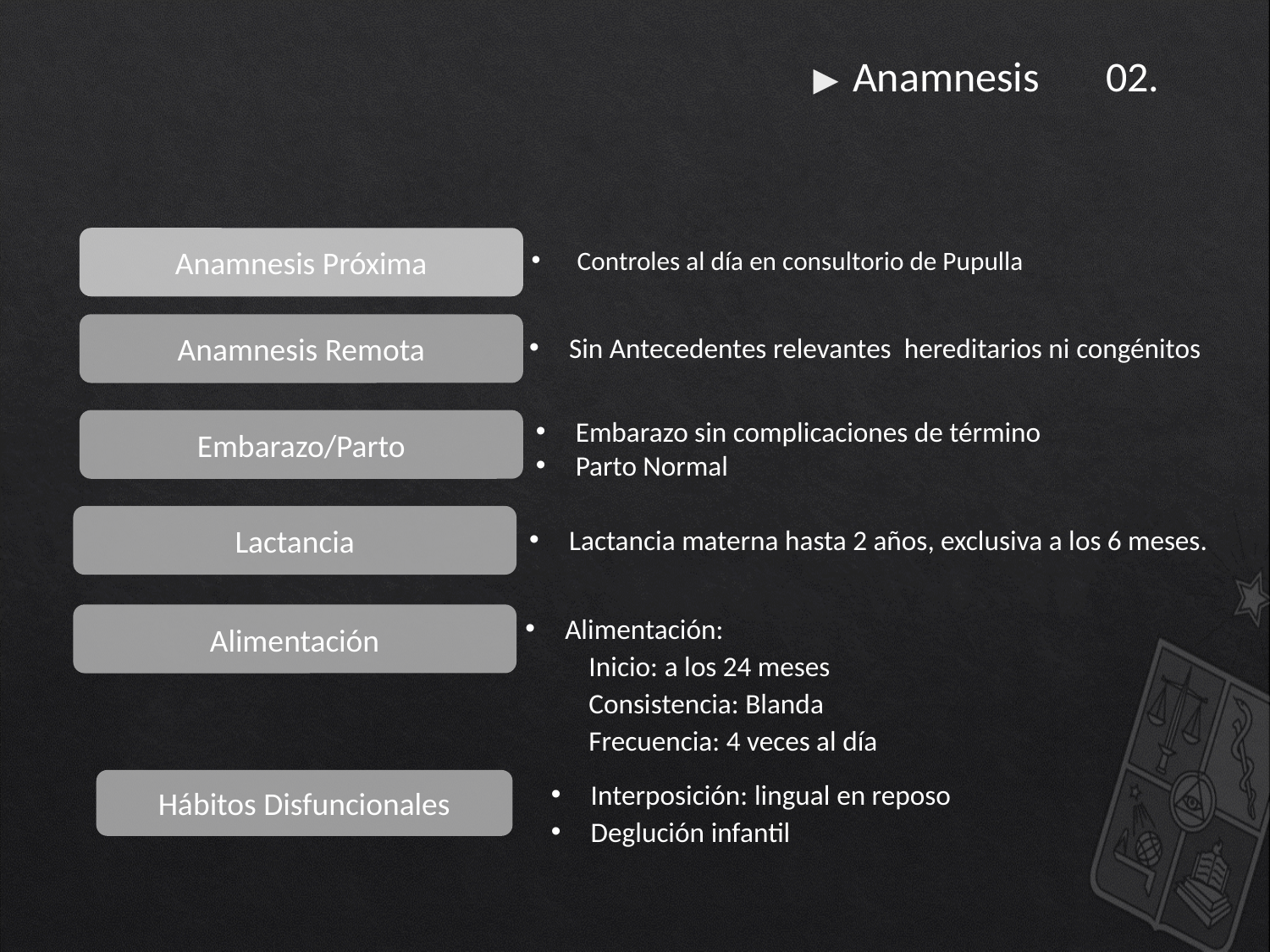

Anamnesis       02.
Anamnesis Próxima
 Controles al día en consultorio de Pupulla
Anamnesis Remota
Sin Antecedentes relevantes  hereditarios ni congénitos
Embarazo sin complicaciones de término
Parto Normal
Embarazo/Parto
Lactancia
Lactancia materna hasta 2 años, exclusiva a los 6 meses.

Alimentación
Alimentación:
Inicio: a los 24 meses
Consistencia: Blanda
Frecuencia: 4 veces al día
Hábitos Disfuncionales
Interposición: lingual en reposo
Deglución infantil